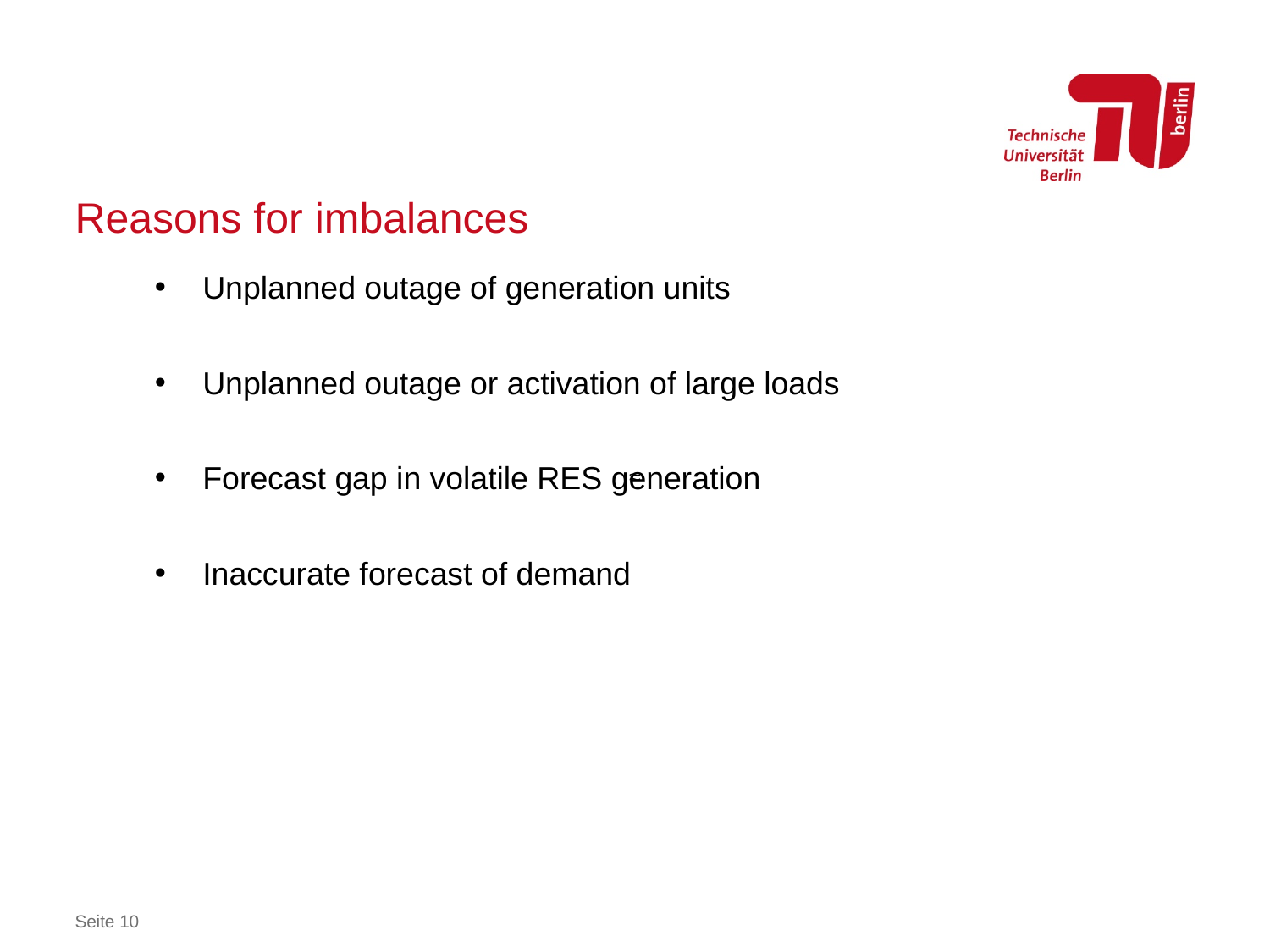

# Reasons for imbalances
Unplanned outage of generation units

Unplanned outage or activation of large loads

Forecast gap in volatile RES generation

Inaccurate forecast of demand

≈
Seite 10